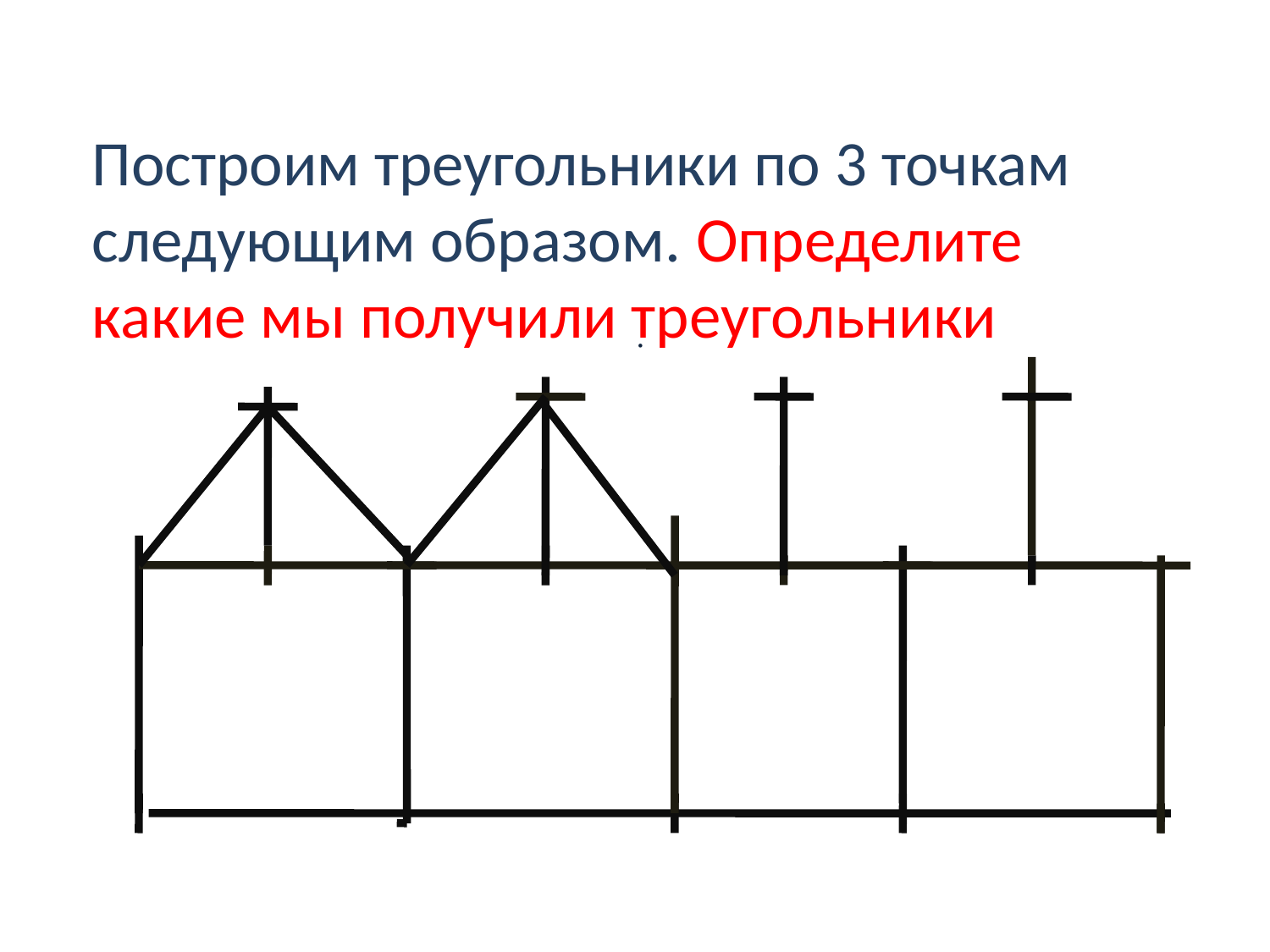

Построим треугольники по 3 точкам следующим образом. Определите какие мы получили треугольники
.
#